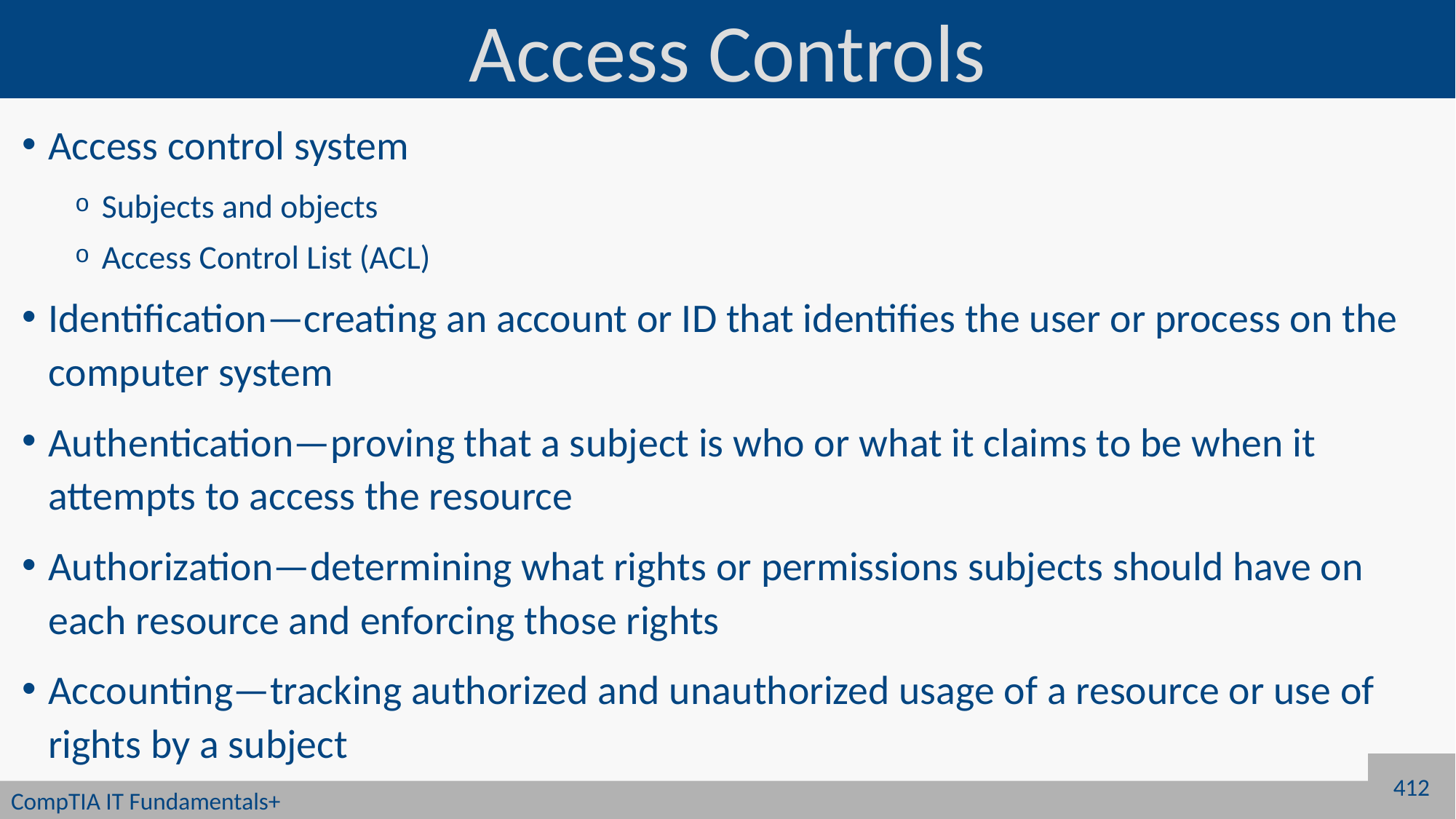

# Access Controls
Access control system
Subjects and objects
Access Control List (ACL)
Identification—creating an account or ID that identifies the user or process on the computer system
Authentication—proving that a subject is who or what it claims to be when it attempts to access the resource
Authorization—determining what rights or permissions subjects should have on each resource and enforcing those rights
Accounting—tracking authorized and unauthorized usage of a resource or use of rights by a subject

412
CompTIA IT Fundamentals+